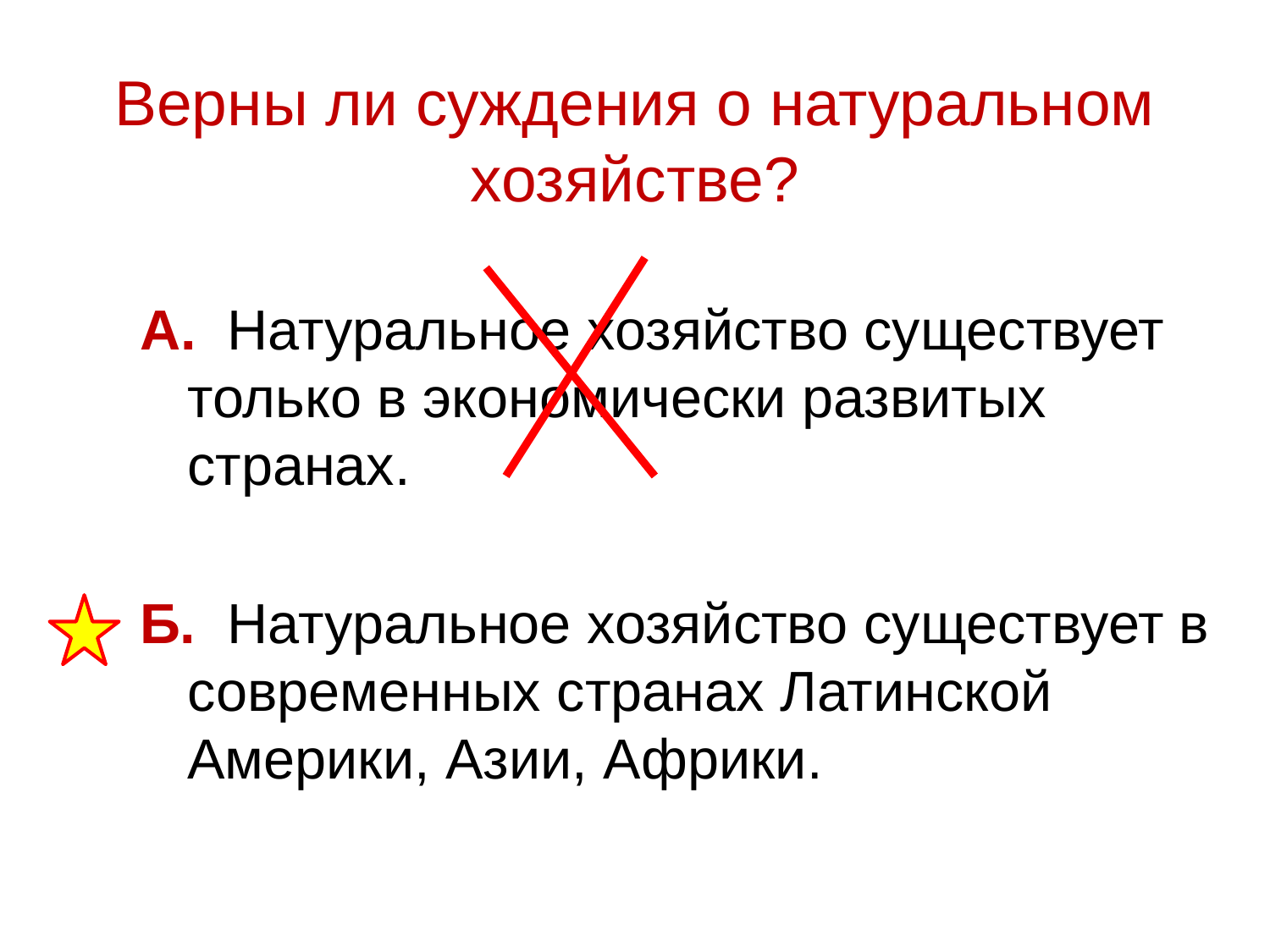

# Верны ли суждения о натуральном хозяйстве?
А.  Натуральное хозяйство существует только в экономически развитых странах.

Б.  Натуральное хозяйство существует в современных странах Латинской Америки, Азии, Африки.